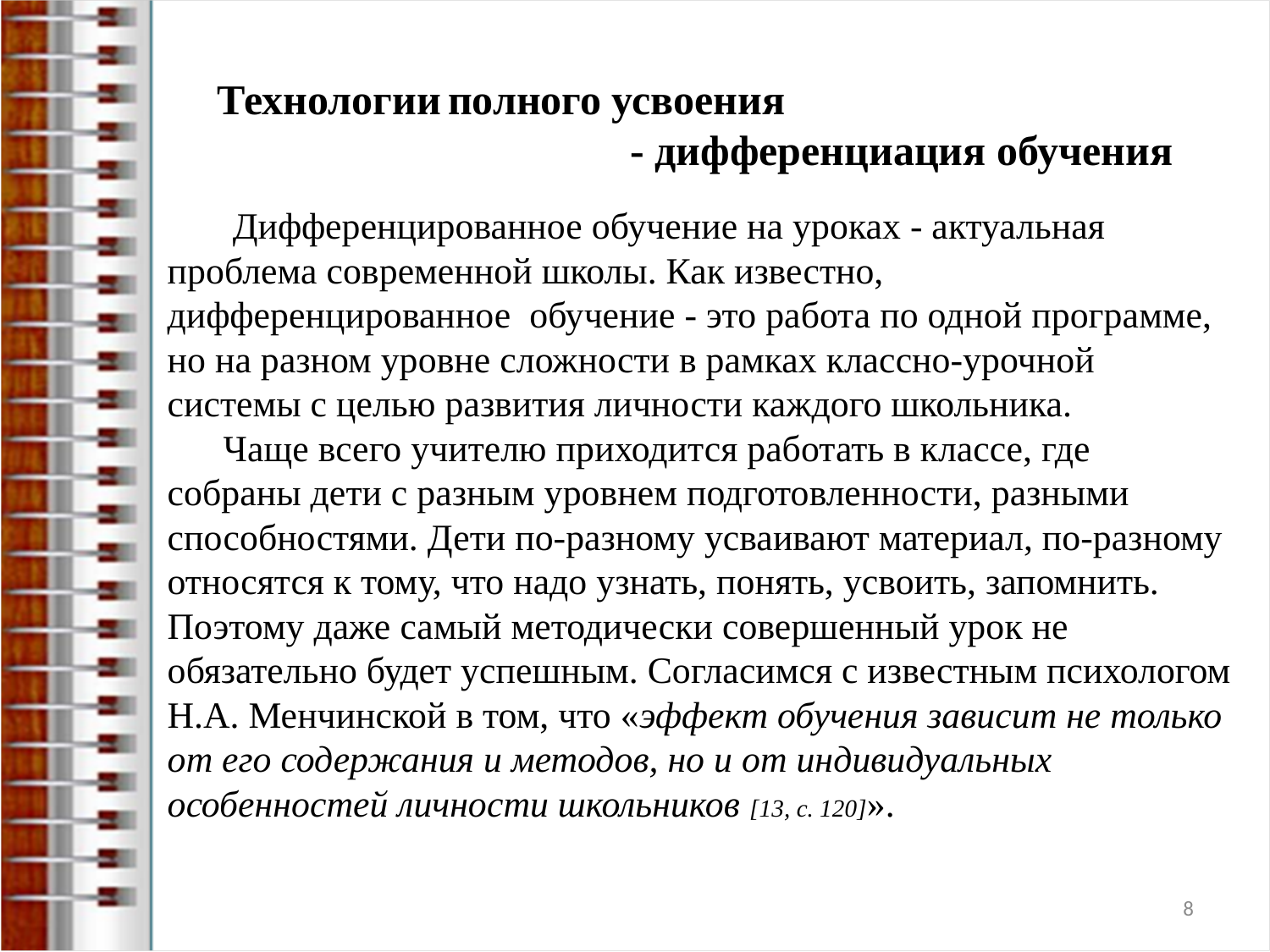

Технологии полного усвоения
                                       - дифференциация обучения
       Дифференцированное обучение на уроках - актуальная проблема современной школы. Как известно, дифференцированное  обучение - это работа по одной программе, но на разном уровне сложности в рамках классно-урочной системы с целью развития личности каждого школьника.
      Чаще всего учителю приходится работать в классе, где собраны дети с разным уровнем подготовленности, разными способностями. Дети по-разному усваивают материал, по-разному относятся к тому, что надо узнать, понять, усвоить, запомнить. Поэтому даже самый методически совершенный урок не обязательно будет успешным. Согласимся с известным психологом Н.А. Менчинской в том, что «эффект обучения зависит не только от его содержания и методов, но и от индивидуальных особенностей личности школьников [13, c. 120]».

8